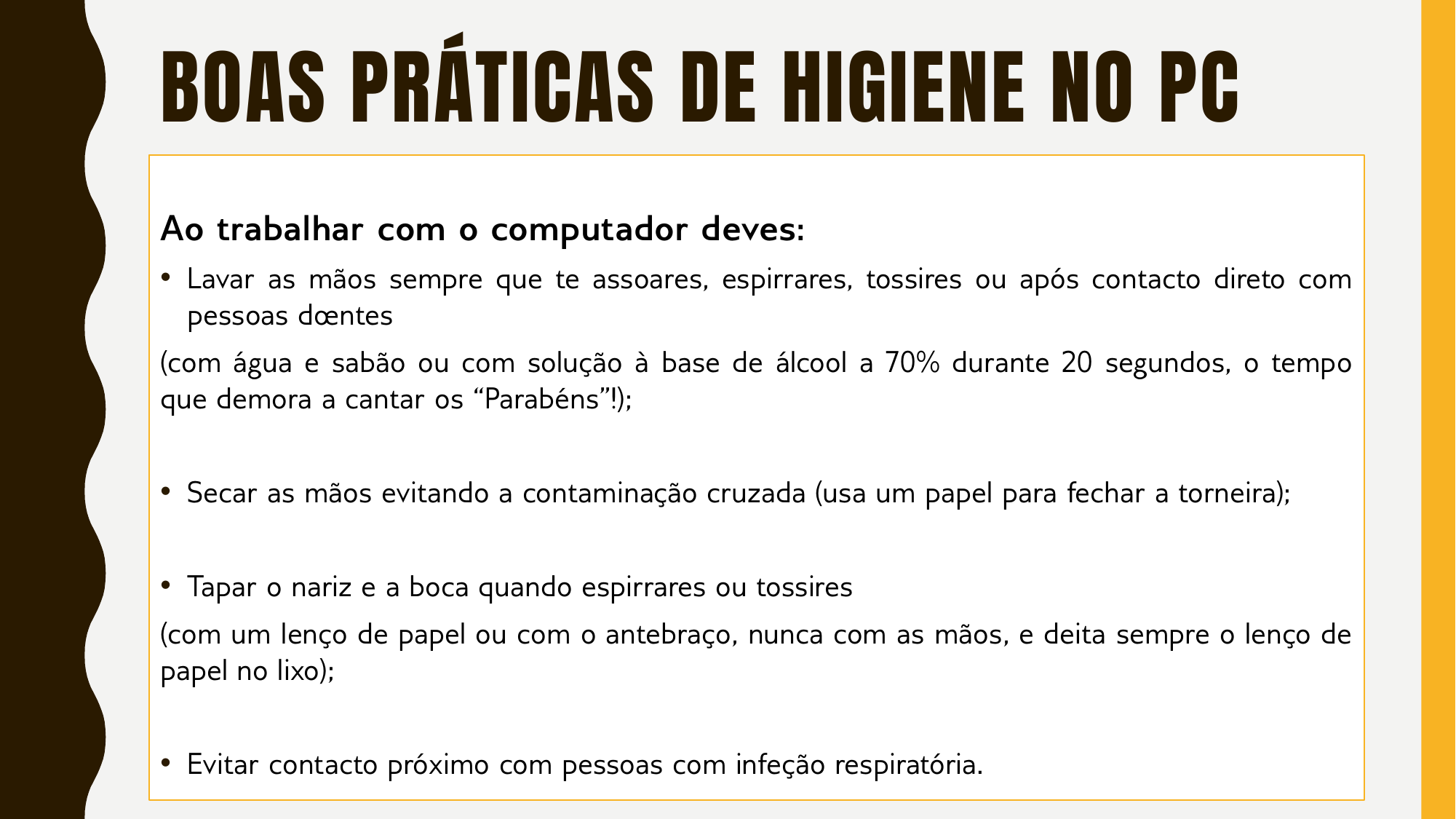

# boas práticas de higiene no pc
Ao trabalhar com o computador deves:
Lavar as mãos sempre que te assoares, espirrares, tossires ou após contacto direto com pessoas doentes
(com água e sabão ou com solução à base de álcool a 70% durante 20 segundos, o tempo que demora a cantar os “Parabéns”!);

Secar as mãos evitando a contaminação cruzada (usa um papel para fechar a torneira);

Tapar o nariz e a boca quando espirrares ou tossires
(com um lenço de papel ou com o antebraço, nunca com as mãos, e deita sempre o lenço de papel no lixo);

Evitar contacto próximo com pessoas com infeção respiratória.